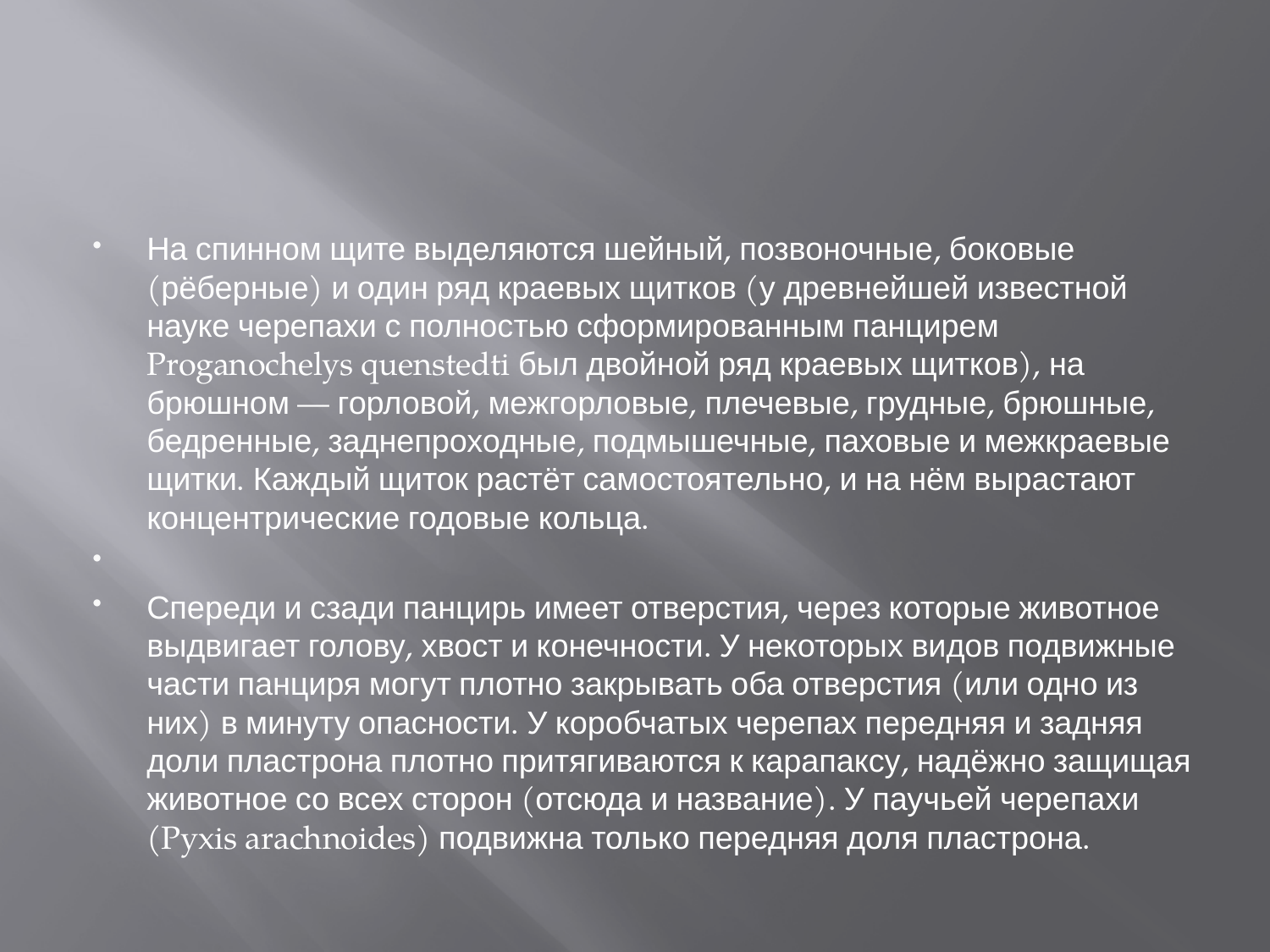

#
На спинном щите выделяются шейный, позвоночные, боковые (рёберные) и один ряд краевых щитков (у древнейшей известной науке черепахи с полностью сформированным панцирем Proganochelys quenstedti был двойной ряд краевых щитков), на брюшном — горловой, межгорловые, плечевые, грудные, брюшные, бедренные, заднепроходные, подмышечные, паховые и межкраевые щитки. Каждый щиток растёт самостоятельно, и на нём вырастают концентрические годовые кольца.

Спереди и сзади панцирь имеет отверстия, через которые животное выдвигает голову, хвост и конечности. У некоторых видов подвижные части панциря могут плотно закрывать оба отверстия (или одно из них) в минуту опасности. У коробчатых черепах передняя и задняя доли пластрона плотно притягиваются к карапаксу, надёжно защищая животное со всех сторон (отсюда и название). У паучьей черепахи (Pyxis arachnoides) подвижна только передняя доля пластрона.